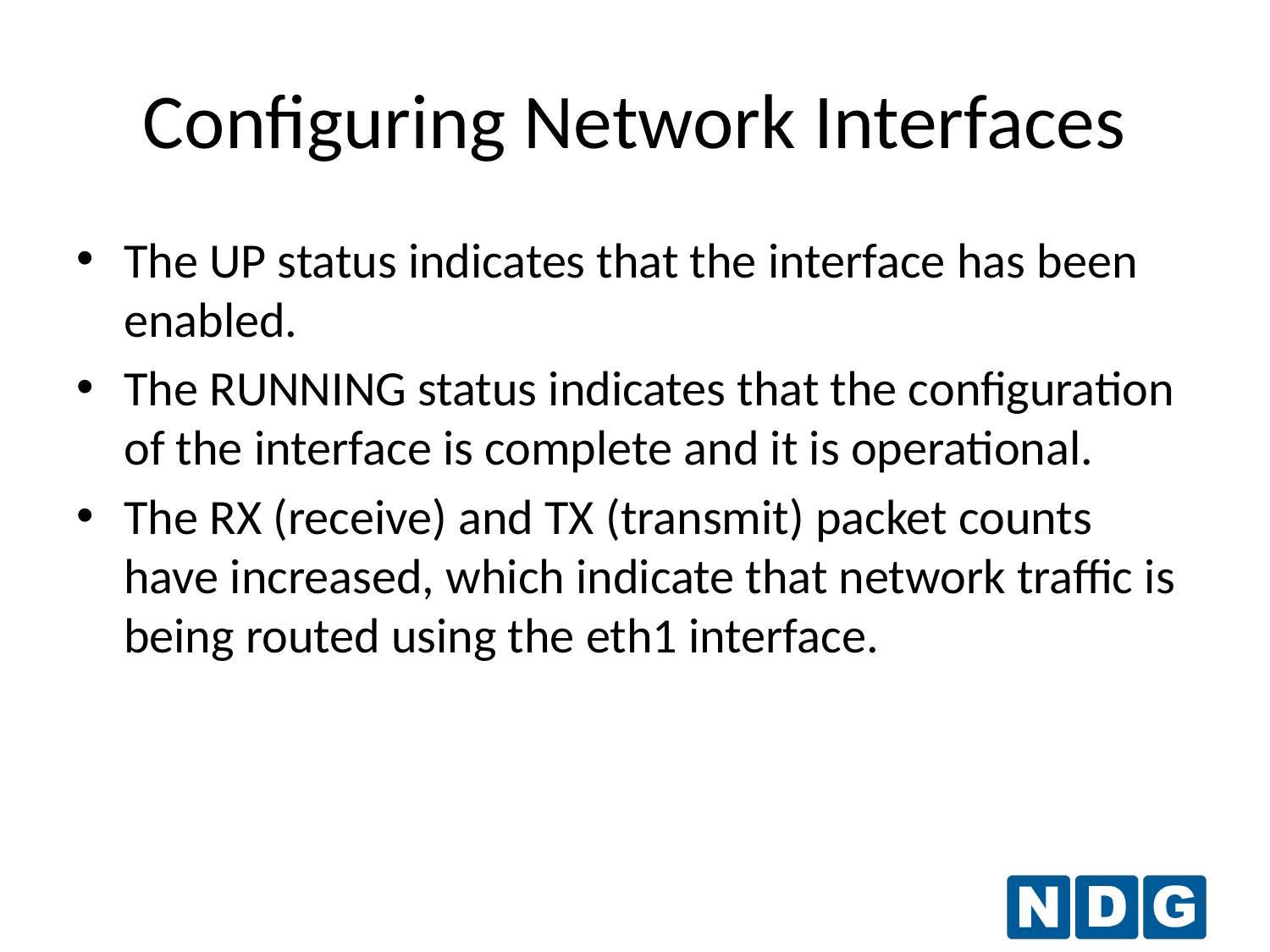

# Configuring Network Interfaces
The UP status indicates that the interface has been enabled.
The RUNNING status indicates that the configuration of the interface is complete and it is operational.
The RX (receive) and TX (transmit) packet counts have increased, which indicate that network traffic is being routed using the eth1 interface.